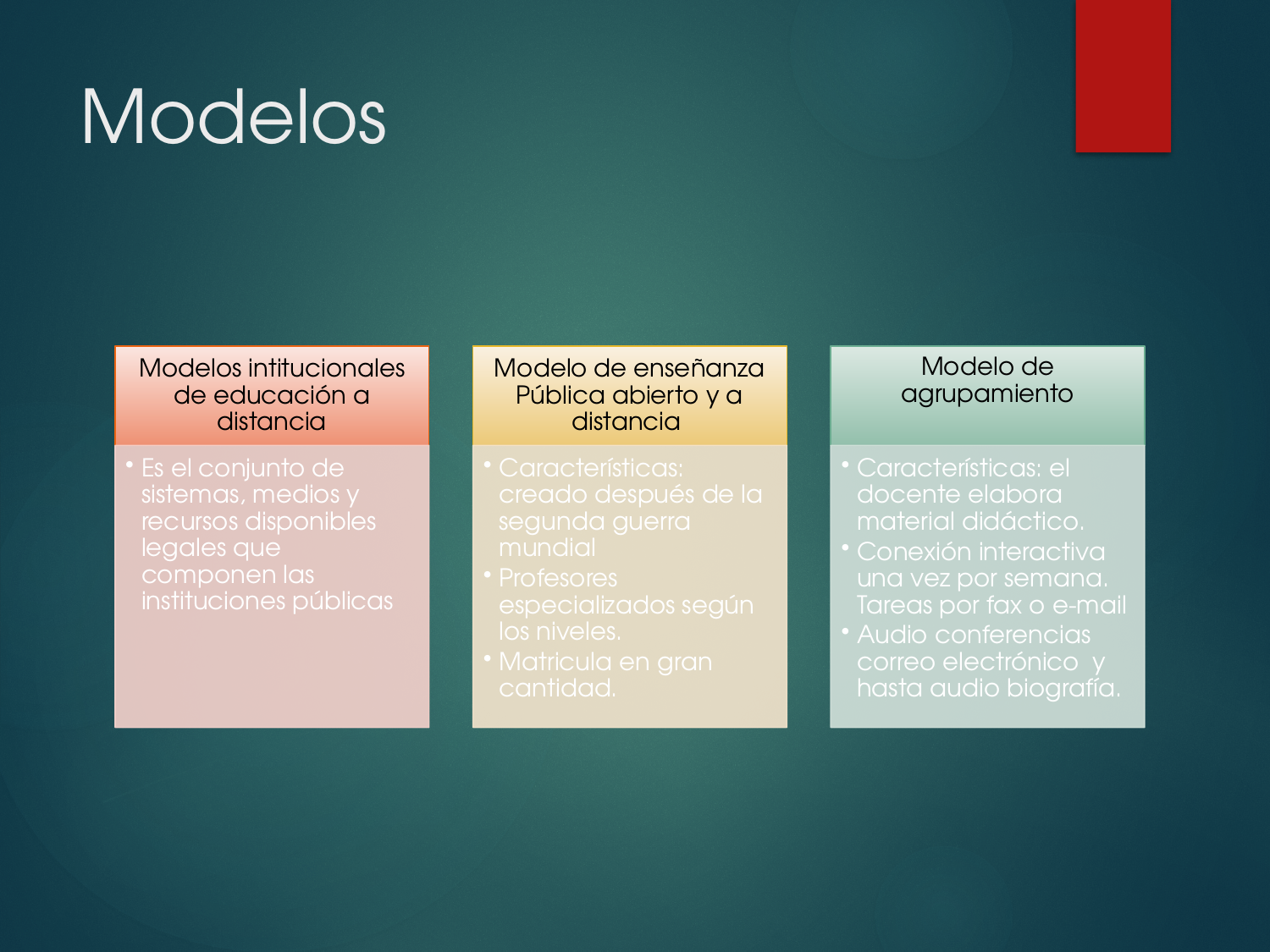

# Modelos
Modelos intitucionales de educación a distancia
Es el conjunto de sistemas, medios y recursos disponibles legales que componen las instituciones públicas
Modelo de enseñanza Pública abierto y a distancia
Características: creado después de la segunda guerra mundial
Profesores especializados según los niveles.
Matricula en gran cantidad.
Modelo de agrupamiento
Características: el docente elabora material didáctico.
Conexión interactiva  una vez por semana. Tareas por fax o e-mail
Audio conferencias correo electrónico  y hasta audio biografía.